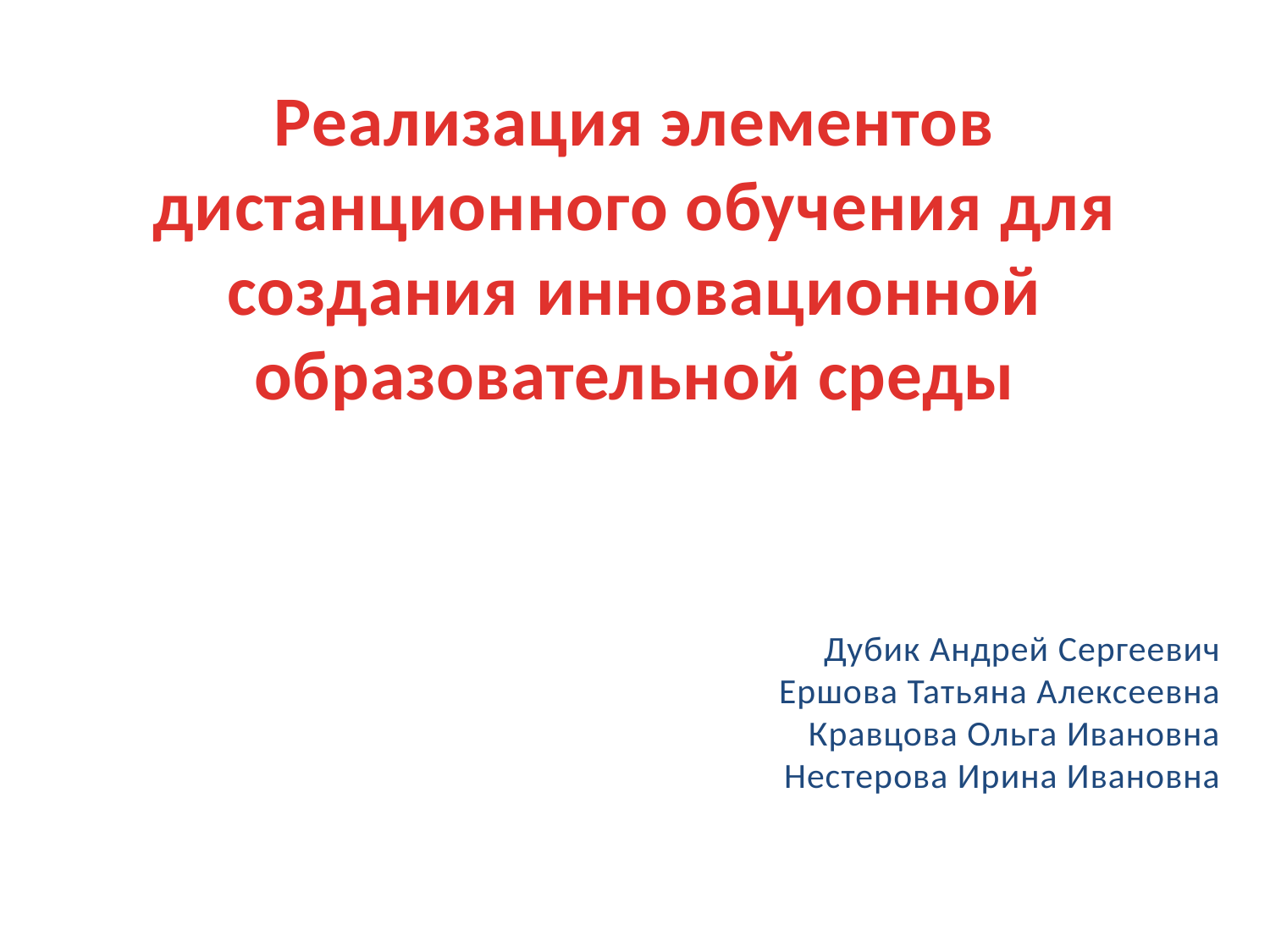

Реализация элементов дистанционного обучения для создания инновационной образовательной среды
Дубик Андрей Сергеевич
Ершова Татьяна Алексеевна
Кравцова Ольга Ивановна
Нестерова Ирина Ивановна